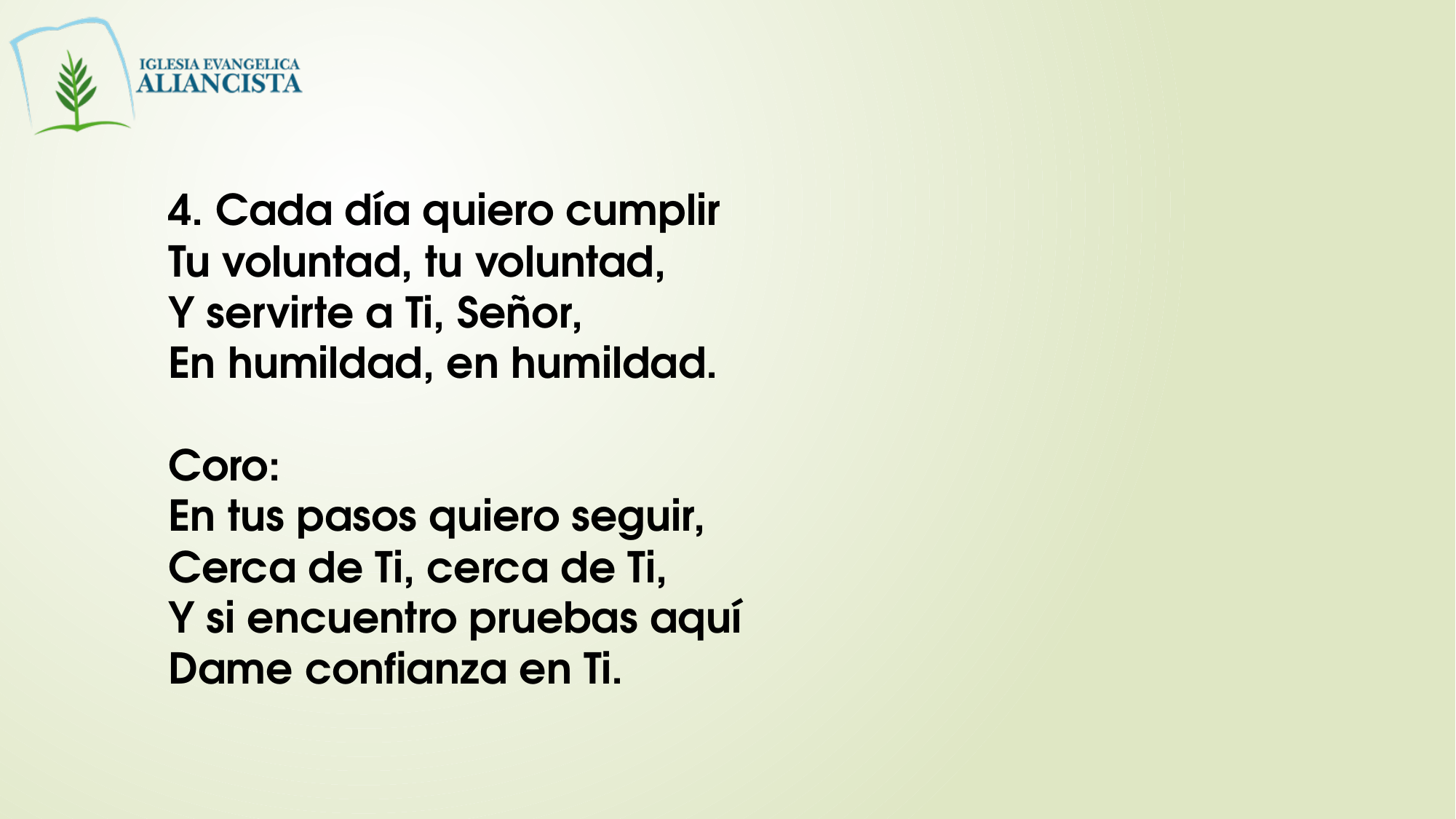

4. Cada día quiero cumplir
Tu voluntad, tu voluntad,
Y servirte a Ti, Señor,
En humildad, en humildad.

Coro:
En tus pasos quiero seguir,
Cerca de Ti, cerca de Ti,
Y si encuentro pruebas aquí
Dame confianza en Ti.